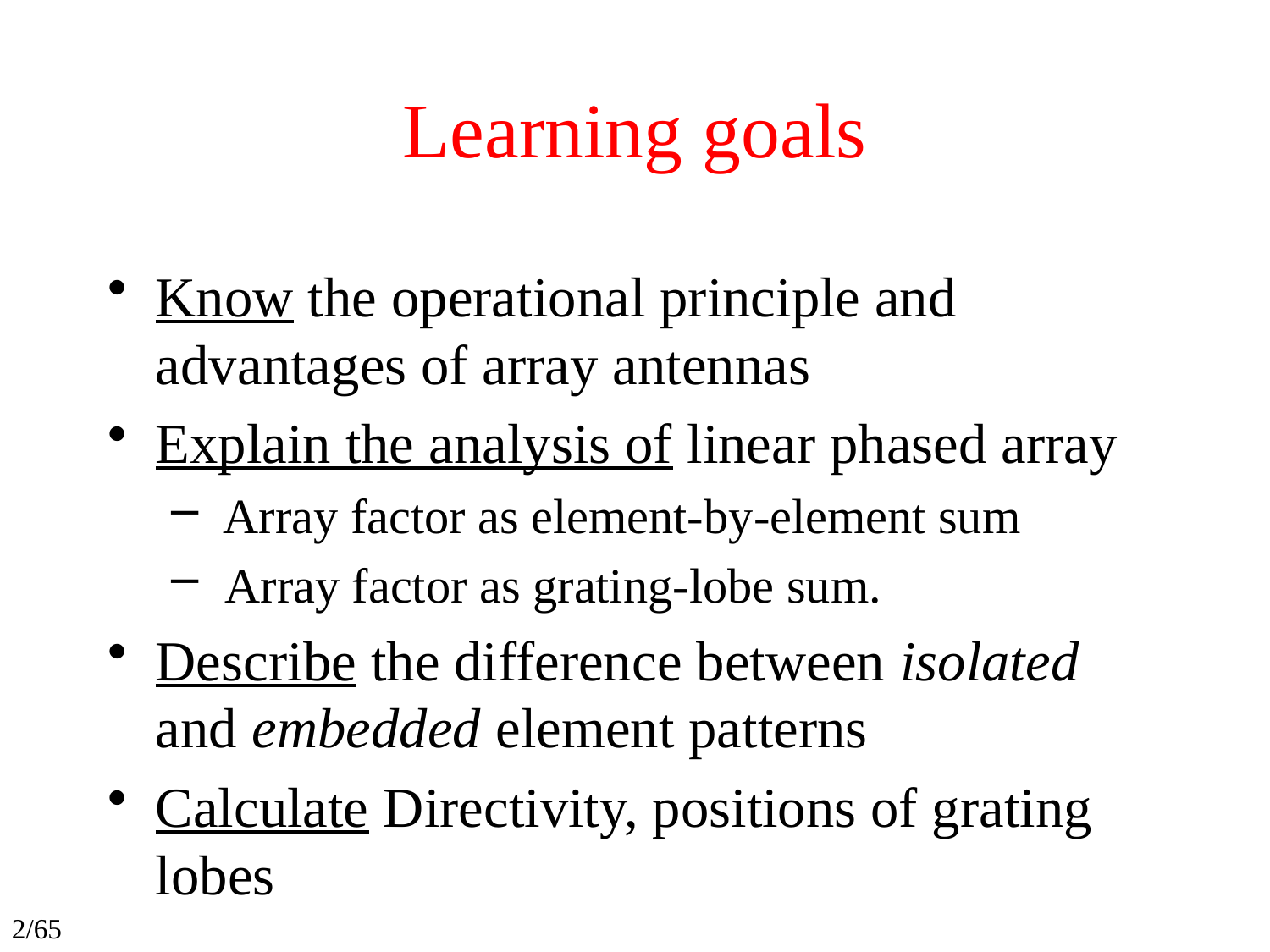

# Learning goals
Know the operational principle and advantages of array antennas
Explain the analysis of linear phased array
 Array factor as element-by-element sum
 Array factor as grating-lobe sum.
Describe the difference between isolated and embedded element patterns
Calculate Directivity, positions of grating lobes